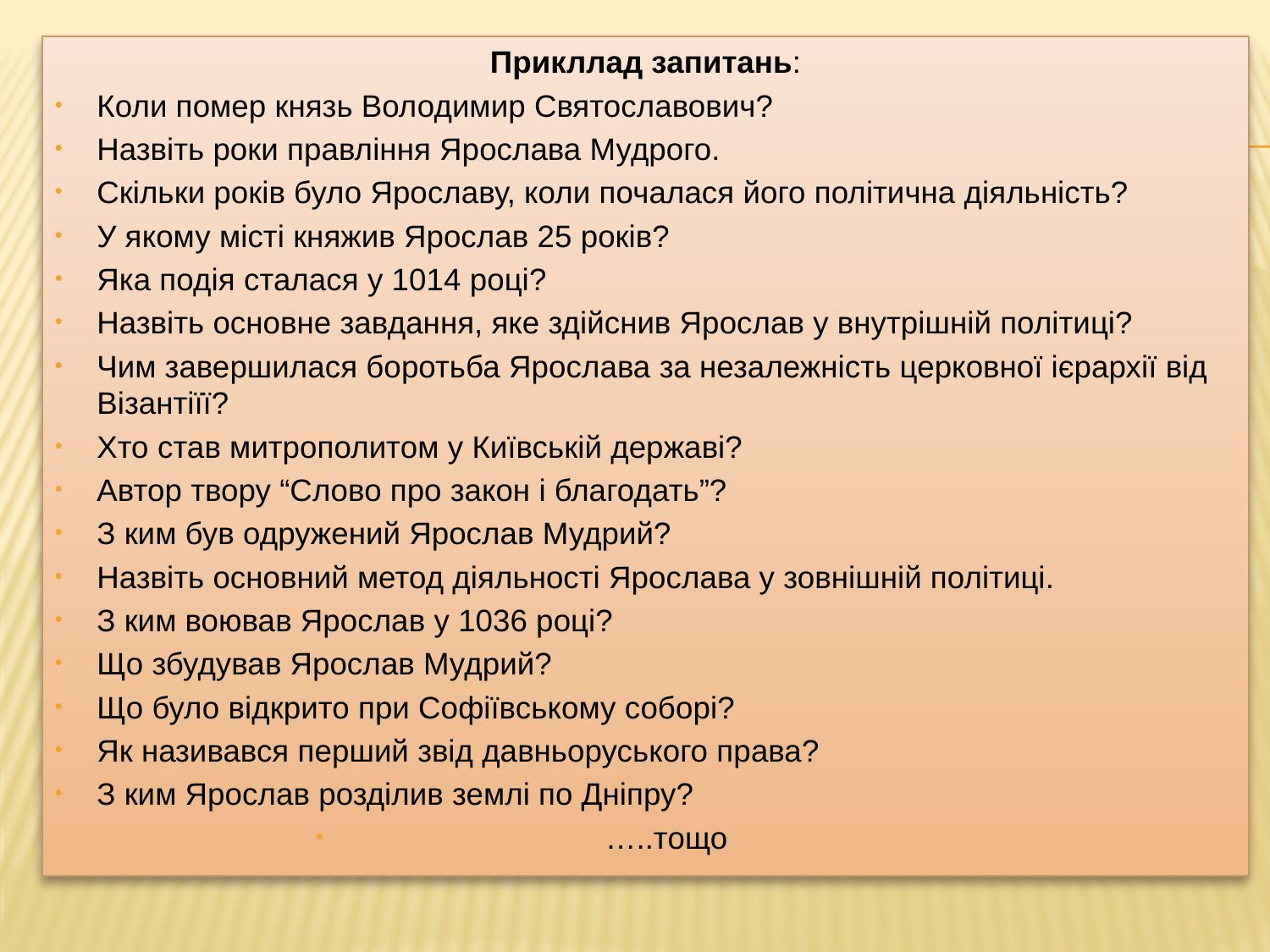

Прикллад запитань:
Коли помер князь Володимир Святославович?
Назвіть роки правління Ярослава Мудрого.
Скільки років було Ярославу, коли почалася його політична діяльність?
У якому місті княжив Ярослав 25 років?
Яка подія сталася у 1014 році?
Назвіть основне завдання, яке здійснив Ярослав у внутрішній політиці?
Чим завершилася боротьба Ярослава за незалежність церковної ієрархії від Візантіїї?
Хто став митрополитом у Київській державі?
Автор твору “Слово про закон і благодать”?
З ким був одружений Ярослав Мудрий?
Назвіть основний метод діяльності Ярослава у зовнішній політиці.
З ким воював Ярослав у 1036 році?
Що збудував Ярослав Мудрий?
Що було відкрито при Софіївському соборі?
Як називався перший звід давньоруського права?
З ким Ярослав розділив землі по Дніпру?
…..тощо